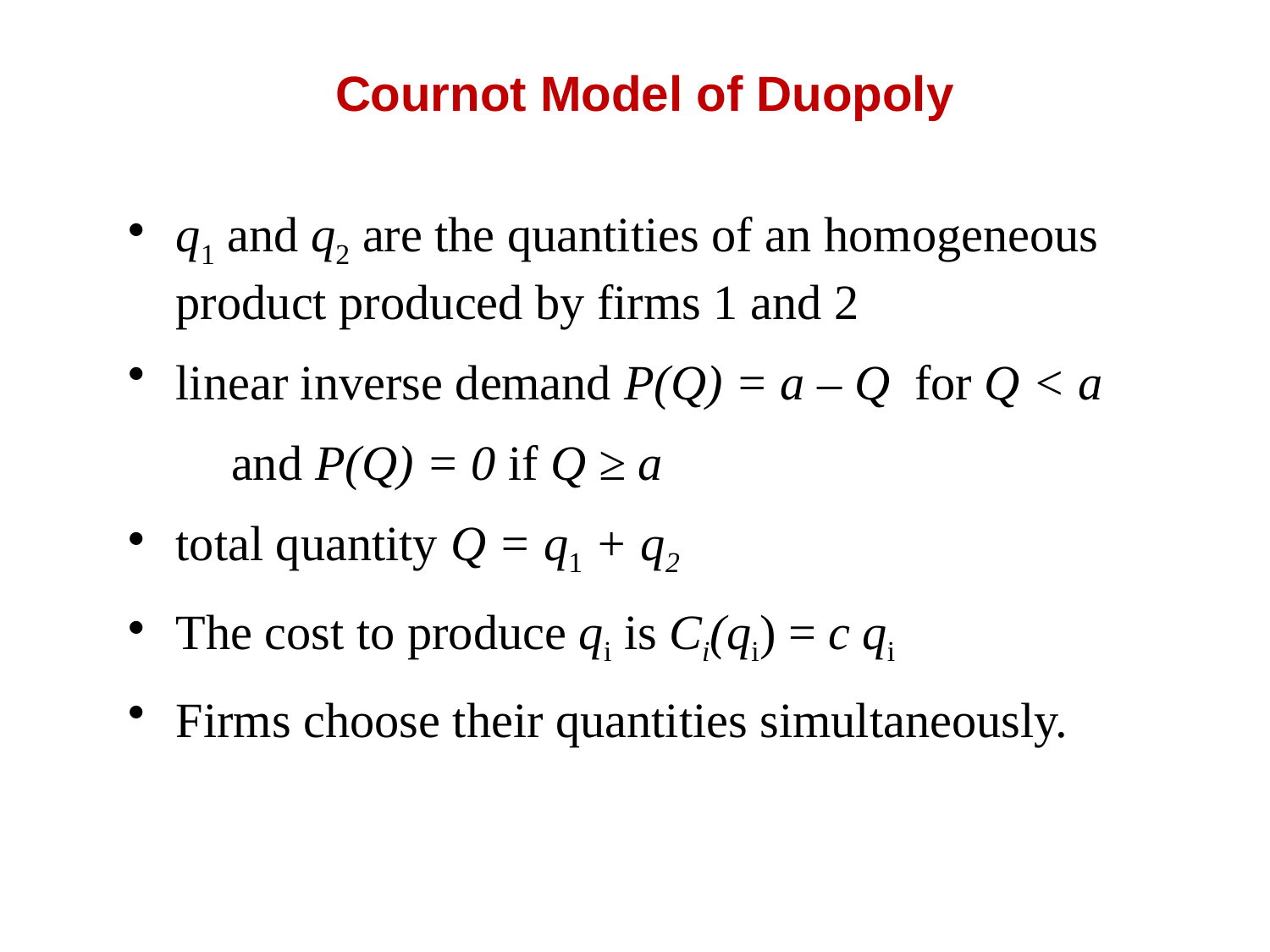

# Cournot Model of Duopoly
q1 and q2 are the quantities of an homogeneous product produced by firms 1 and 2
linear inverse demand P(Q) = a – Q  for Q < a
	and P(Q) = 0 if Q ≥ a
total quantity Q = q1 + q2
The cost to produce qi is Ci(qi) = c qi
Firms choose their quantities simultaneously.